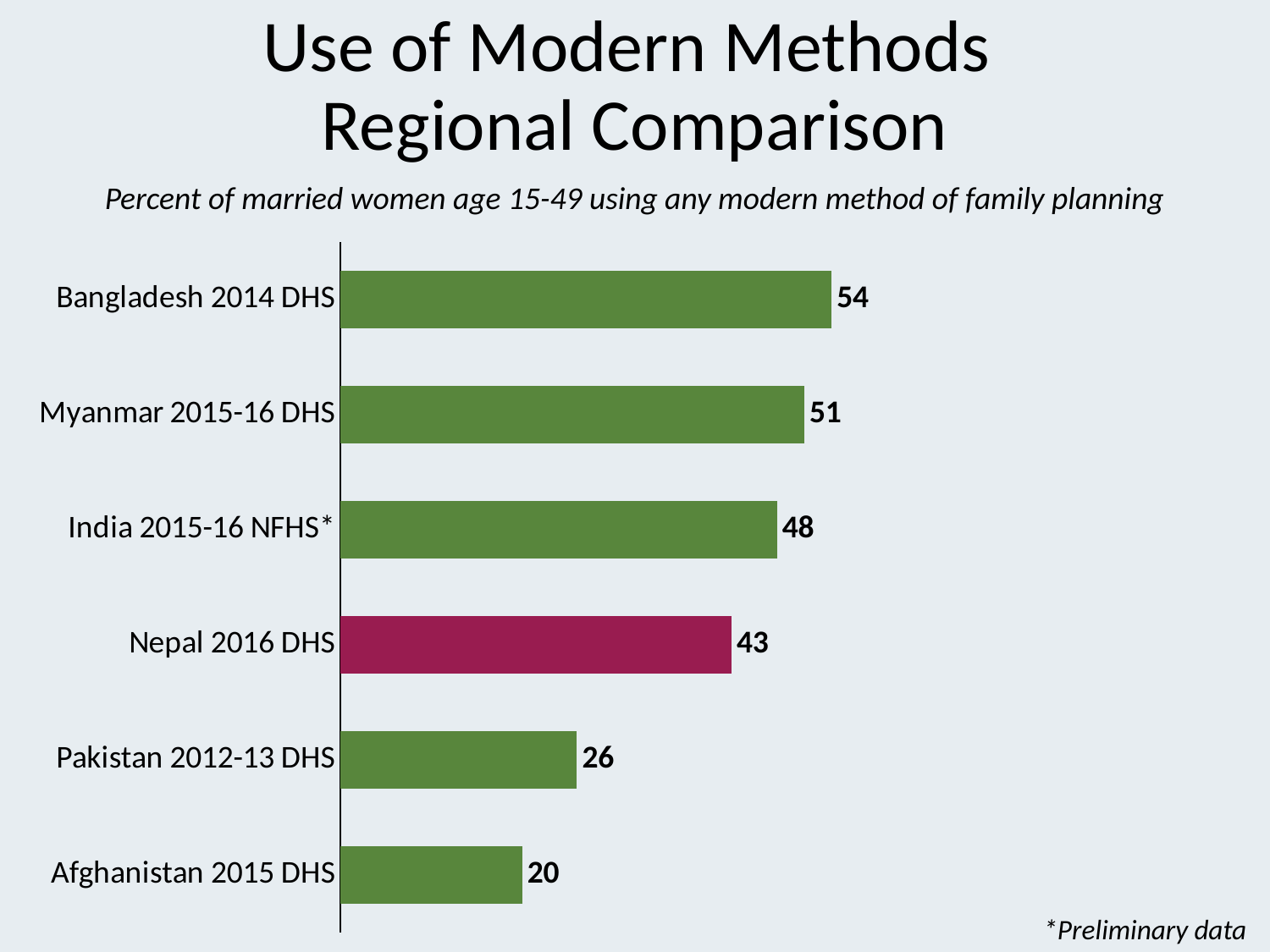

# Use of Modern Methods Regional Comparison
Percent of married women age 15-49 using any modern method of family planning

### Chart

| Category | Series 1 |
|---|---|
| Afghanistan 2015 DHS | 20.0 |
| Pakistan 2012-13 DHS | 26.0 |
| Nepal 2016 DHS | 43.0 |
| India 2015-16 NFHS* | 48.0 |
| Myanmar 2015-16 DHS | 51.0 |
| Bangladesh 2014 DHS | 54.0 |
*Preliminary data